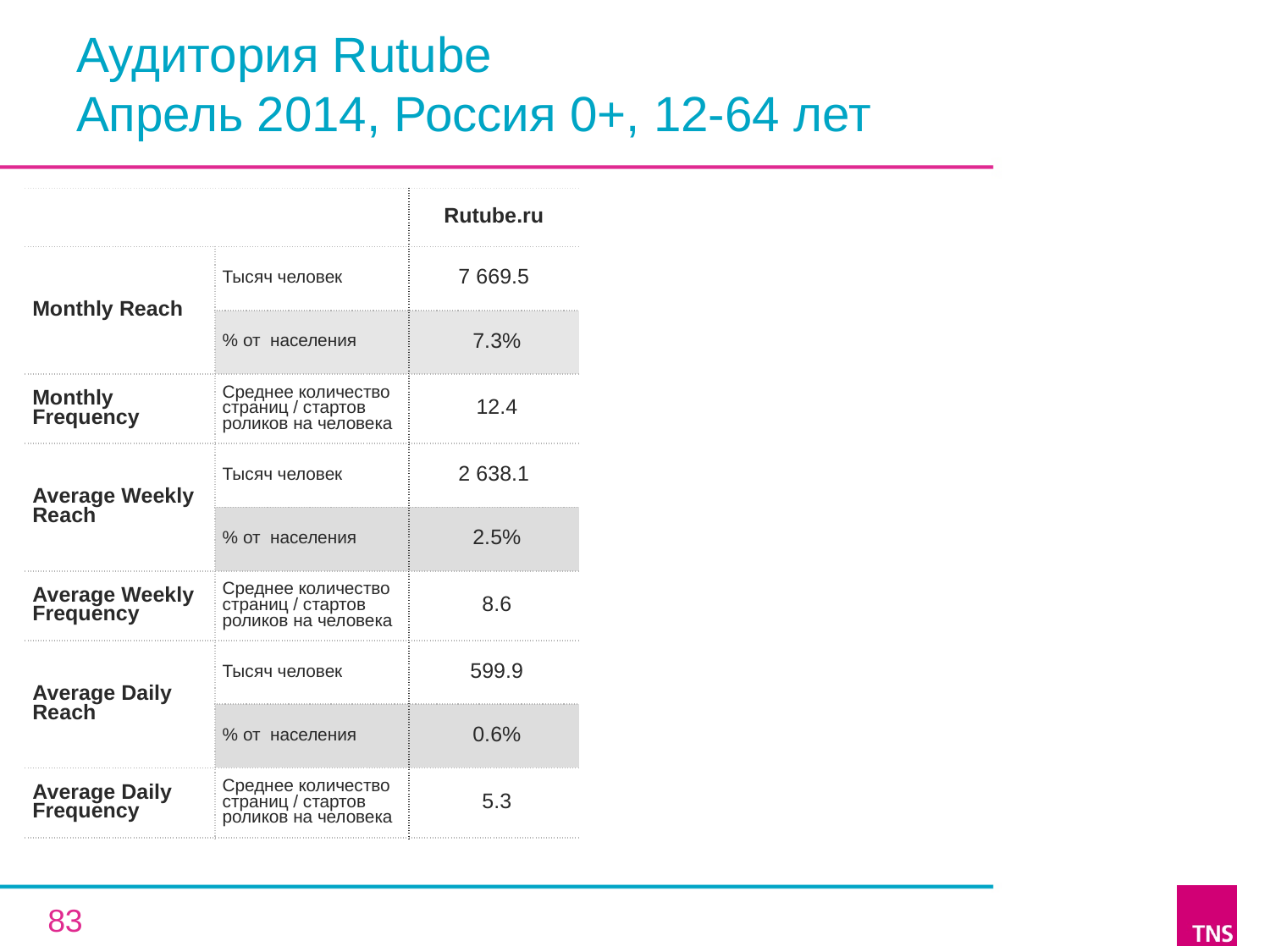

# Аудитория Rutube Апрель 2014, Россия 0+, 12-64 лет
|  |  | Rutube.ru |
| --- | --- | --- |
| Monthly Reach | Тысяч человек | 7 669.5 |
|  | % от населения | 7.3% |
| Monthly Frequency | Среднее количество страниц / стартов роликов на человека | 12.4 |
| Average Weekly Reach | Тысяч человек | 2 638.1 |
|  | % от населения | 2.5% |
| Average Weekly Frequency | Среднее количество страниц / стартов роликов на человека | 8.6 |
| Average Daily Reach | Тысяч человек | 599.9 |
|  | % от населения | 0.6% |
| Average Daily Frequency | Среднее количество страниц / стартов роликов на человека | 5.3 |
83